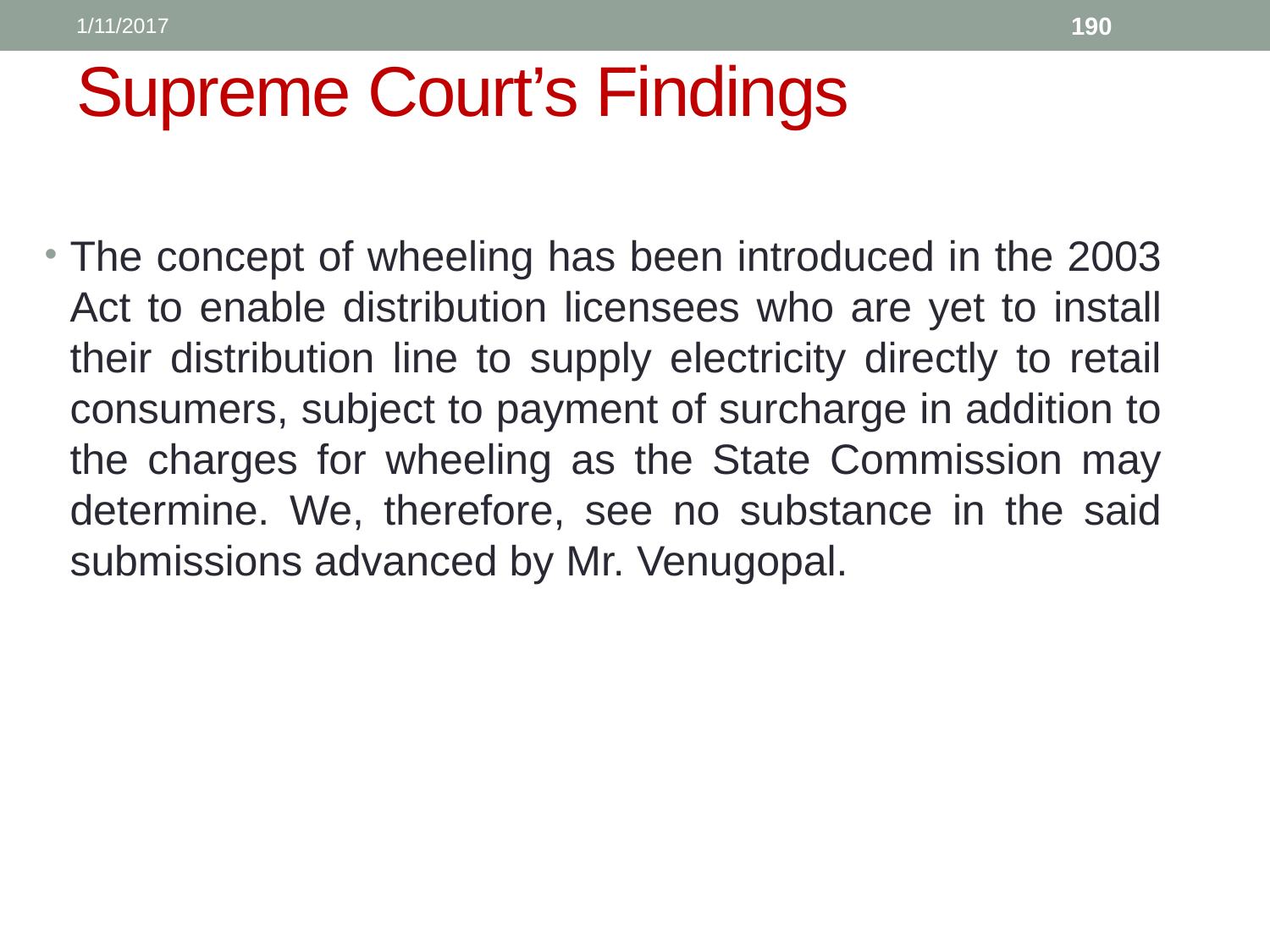

1/11/2017
190
# Supreme Court’s Findings
The concept of wheeling has been introduced in the 2003 Act to enable distribution licensees who are yet to install their distribution line to supply electricity directly to retail consumers, subject to payment of surcharge in addition to the charges for wheeling as the State Commission may determine. We, therefore, see no substance in the said submissions advanced by Mr. Venugopal.